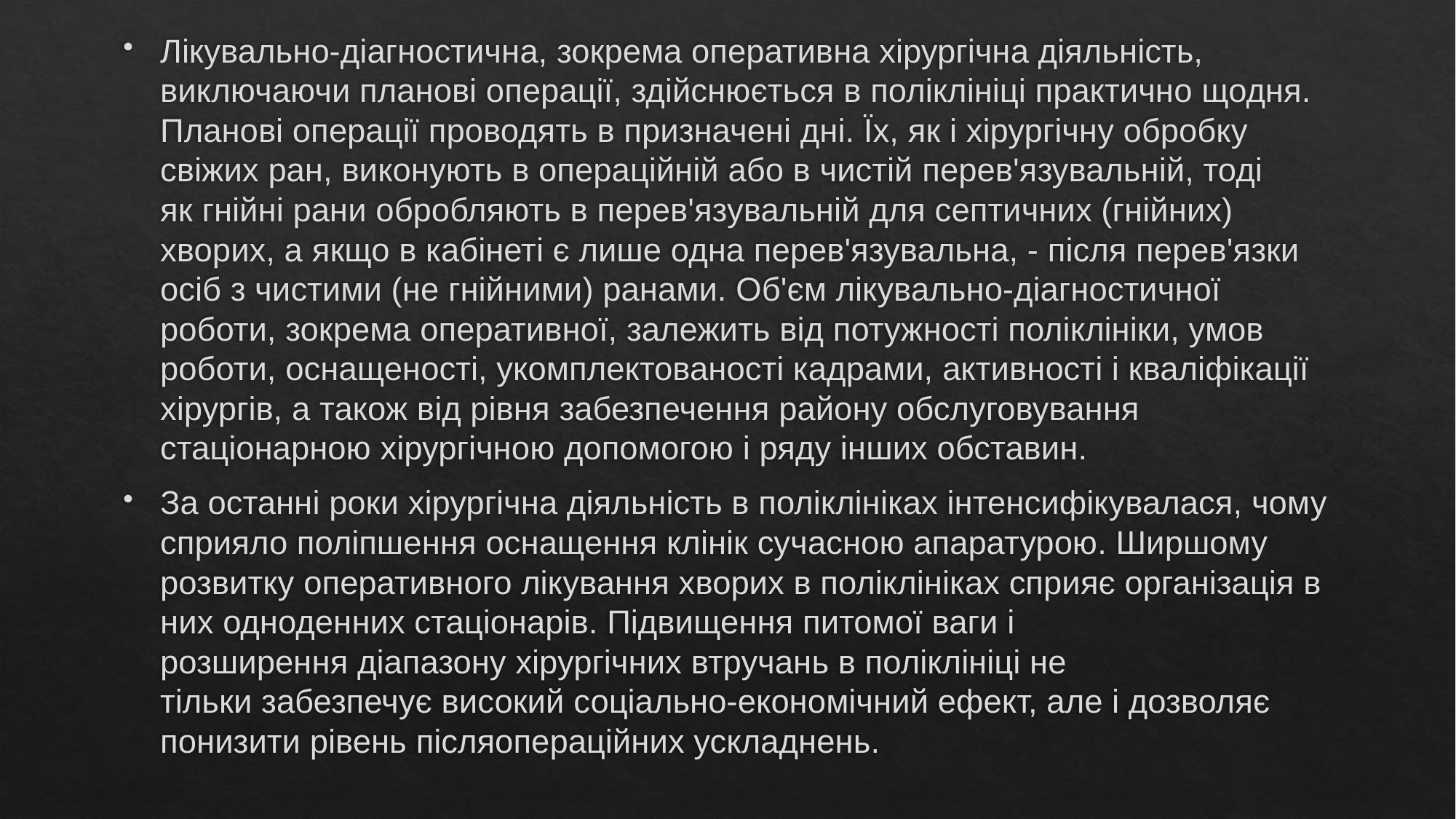

Лікувально-діагностична, зокрема оперативна хірургічна діяльність, виключаючи планові операції, здійснюється в поліклініці практично щодня. Планові операції проводять в призначені дні. Їх, як і хірургічну обробку свіжих ран, виконують в операційній або в чистій перев'язувальній, тоді як гнійні рани обробляють в перев'язувальній для септичних (гнійних) хворих, а якщо в кабінеті є лише одна перев'язувальна, - після перев'язки осіб з чистими (не гнійними) ранами. Об'єм лікувально-діагностичної роботи, зокрема оперативної, залежить від потужності поліклініки, умов роботи, оснащеності, укомплектованості кадрами, активності і кваліфікації хірургів, а також від рівня забезпечення району обслуговування стаціонарною хірургічною допомогою і ряду інших обставин.
За останні роки хірургічна діяльність в поліклініках інтенсифікувалася, чому сприяло поліпшення оснащення клінік сучасною апаратурою. Ширшому розвитку оперативного лікування хворих в поліклініках сприяє організація в них одноденних стаціонарів. Підвищення питомої ваги і розширення діапазону хірургічних втручань в поліклініці не тільки забезпечує високий соціально-економічний ефект, але і дозволяє понизити рівень післяопераційних ускладнень.